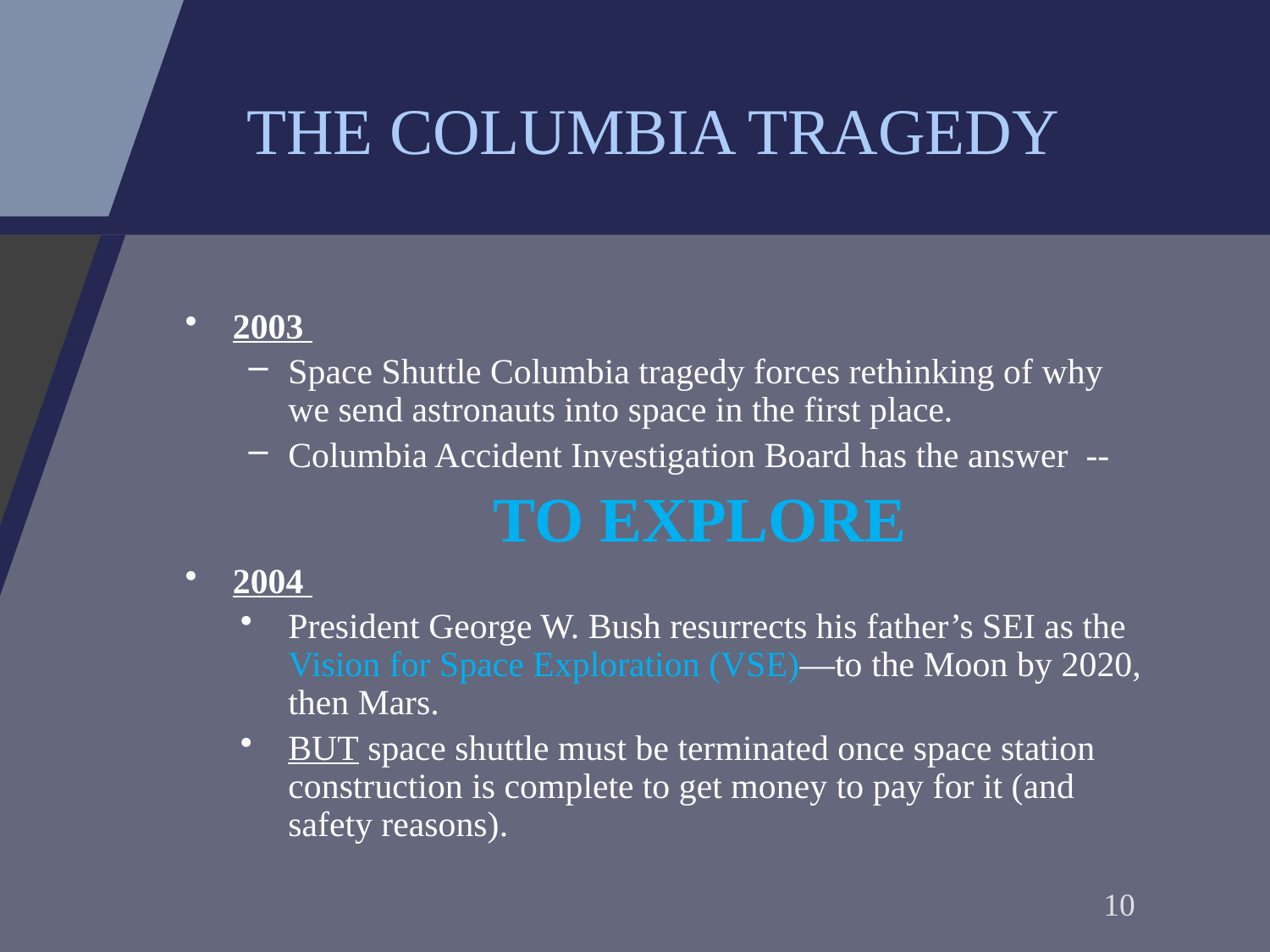

# THE COLUMBIA TRAGEDY

2003
Space Shuttle Columbia tragedy forces rethinking of why we send astronauts into space in the first place.
Columbia Accident Investigation Board has the answer  --
TO EXPLORE
2004
President George W. Bush resurrects his father’s SEI as the Vision for Space Exploration (VSE)—to the Moon by 2020, then Mars.
BUT space shuttle must be terminated once space station construction is complete to get money to pay for it (and safety reasons).
10